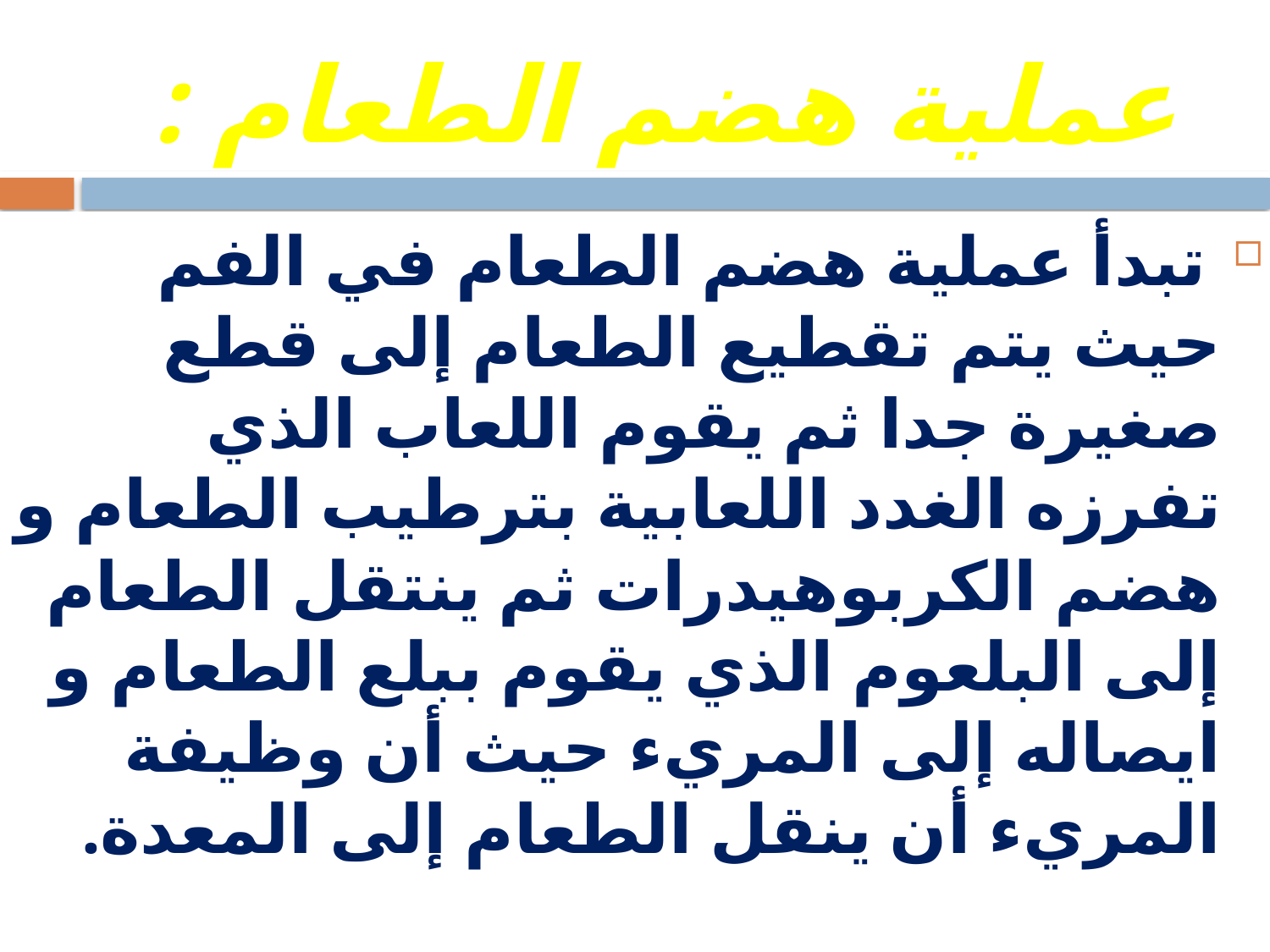

# عملية هضم الطعام :
 تبدأ عملية هضم الطعام في الفم حيث يتم تقطيع الطعام إلى قطع صغيرة جدا ثم يقوم اللعاب الذي تفرزه الغدد اللعابية بترطيب الطعام و هضم الكربوهيدرات ثم ينتقل الطعام إلى البلعوم الذي يقوم ببلع الطعام و ايصاله إلى المريء حيث أن وظيفة المريء أن ينقل الطعام إلى المعدة.